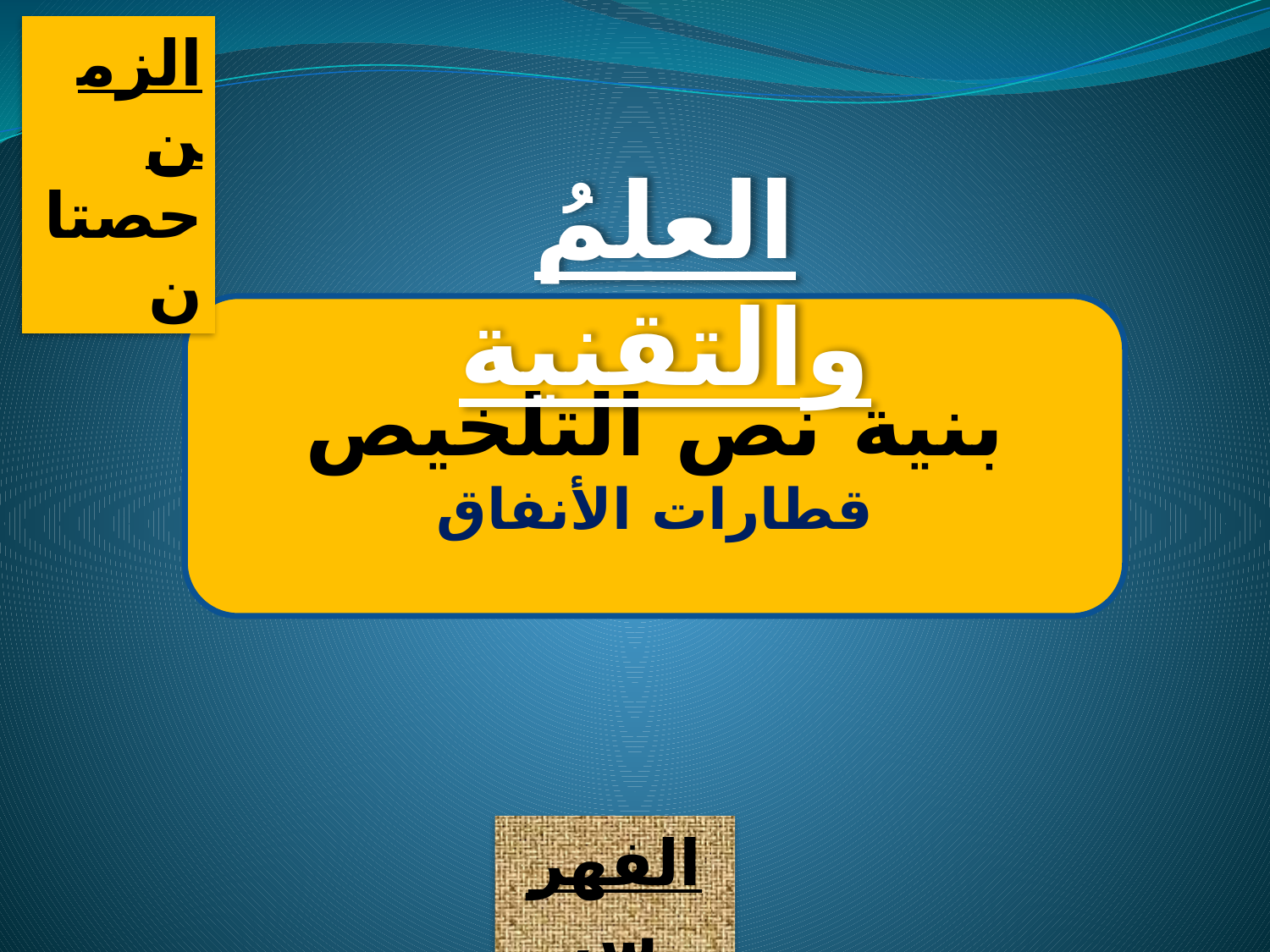

الزمن
حصتان
العلمُ والتقنية
بنية نص التلخيص
قطارات الأنفاق
الفهرس